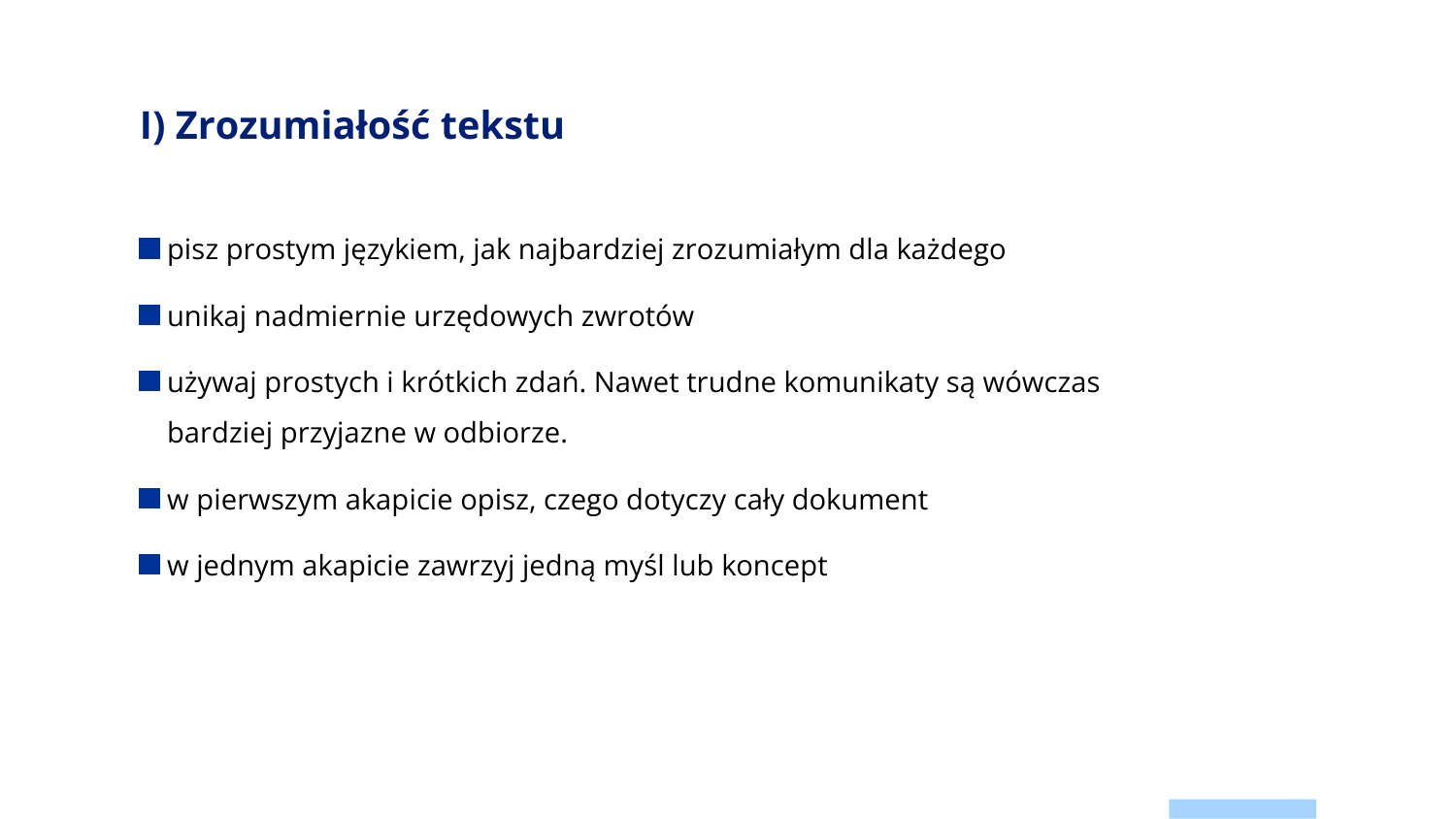

# I) Zrozumiałość tekstu
pisz prostym językiem, jak najbardziej zrozumiałym dla każdego
unikaj nadmiernie urzędowych zwrotów
używaj prostych i krótkich zdań. Nawet trudne komunikaty są wówczas bardziej przyjazne w odbiorze.
w pierwszym akapicie opisz, czego dotyczy cały dokument
w jednym akapicie zawrzyj jedną myśl lub koncept

20